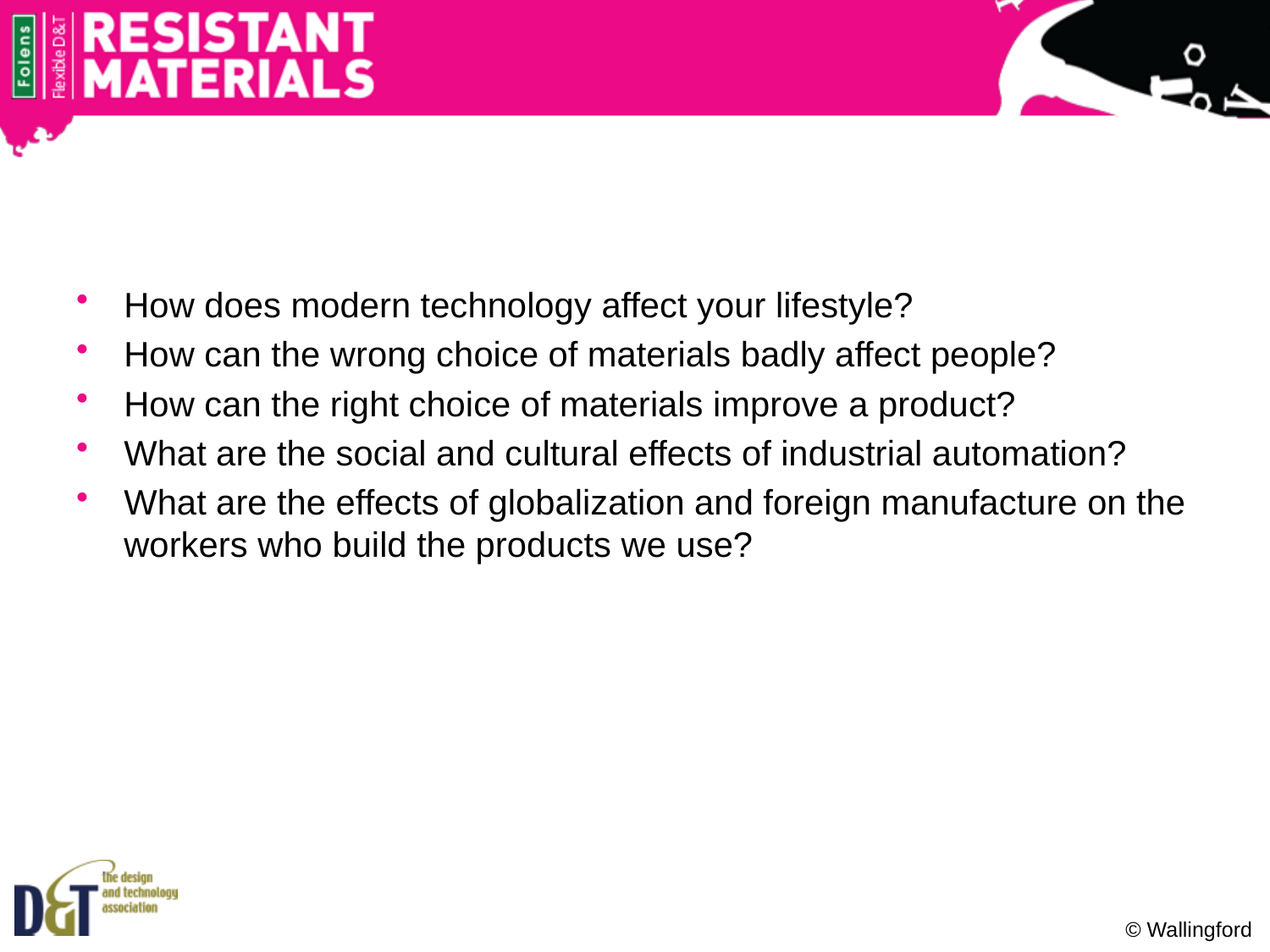

How does modern technology affect your lifestyle?
How can the wrong choice of materials badly affect people?
How can the right choice of materials improve a product?
What are the social and cultural effects of industrial automation?
What are the effects of globalization and foreign manufacture on the workers who build the products we use?

© Wallingford